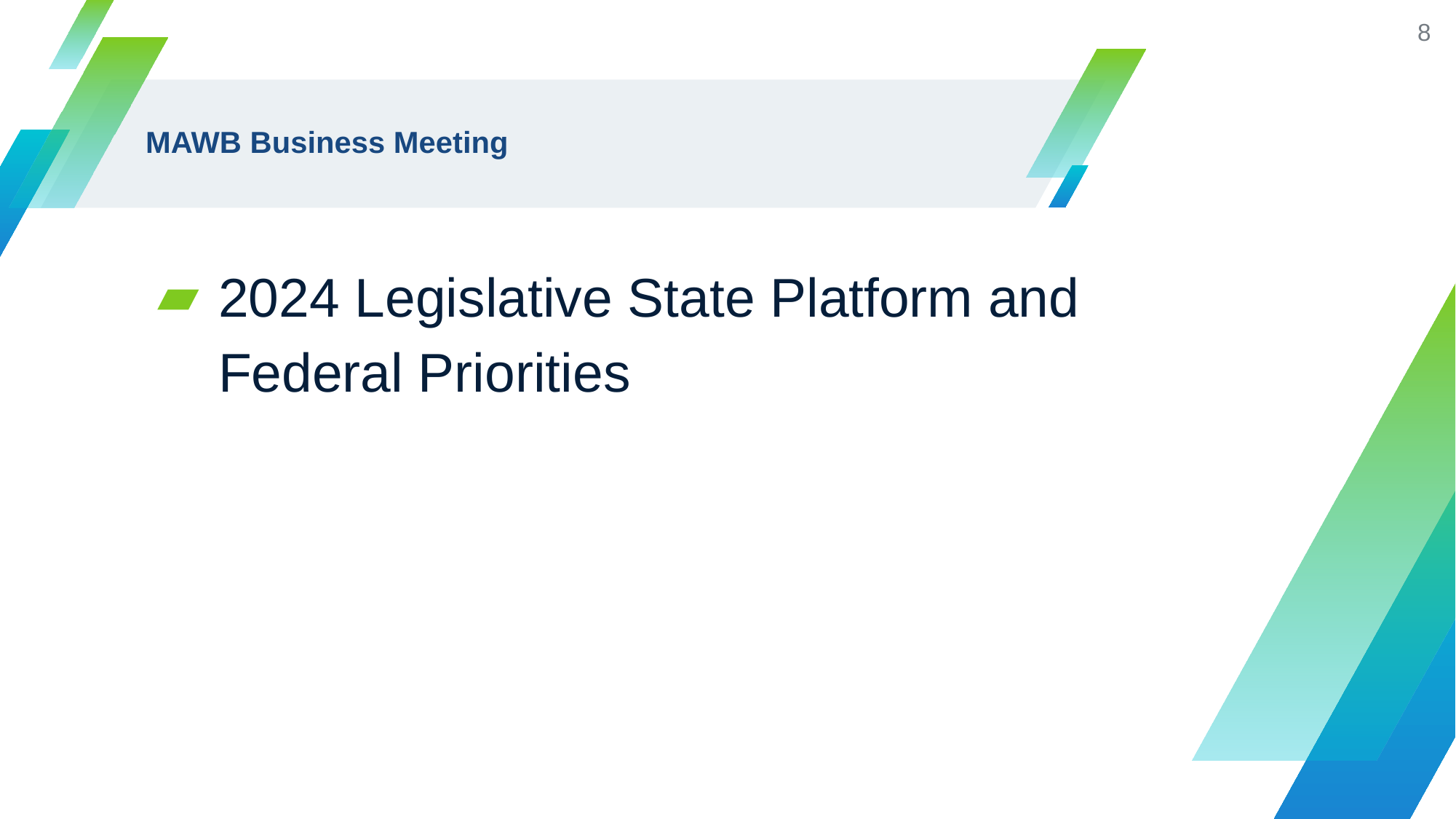

8
# MAWB Business Meeting
2024 Legislative State Platform and Federal Priorities